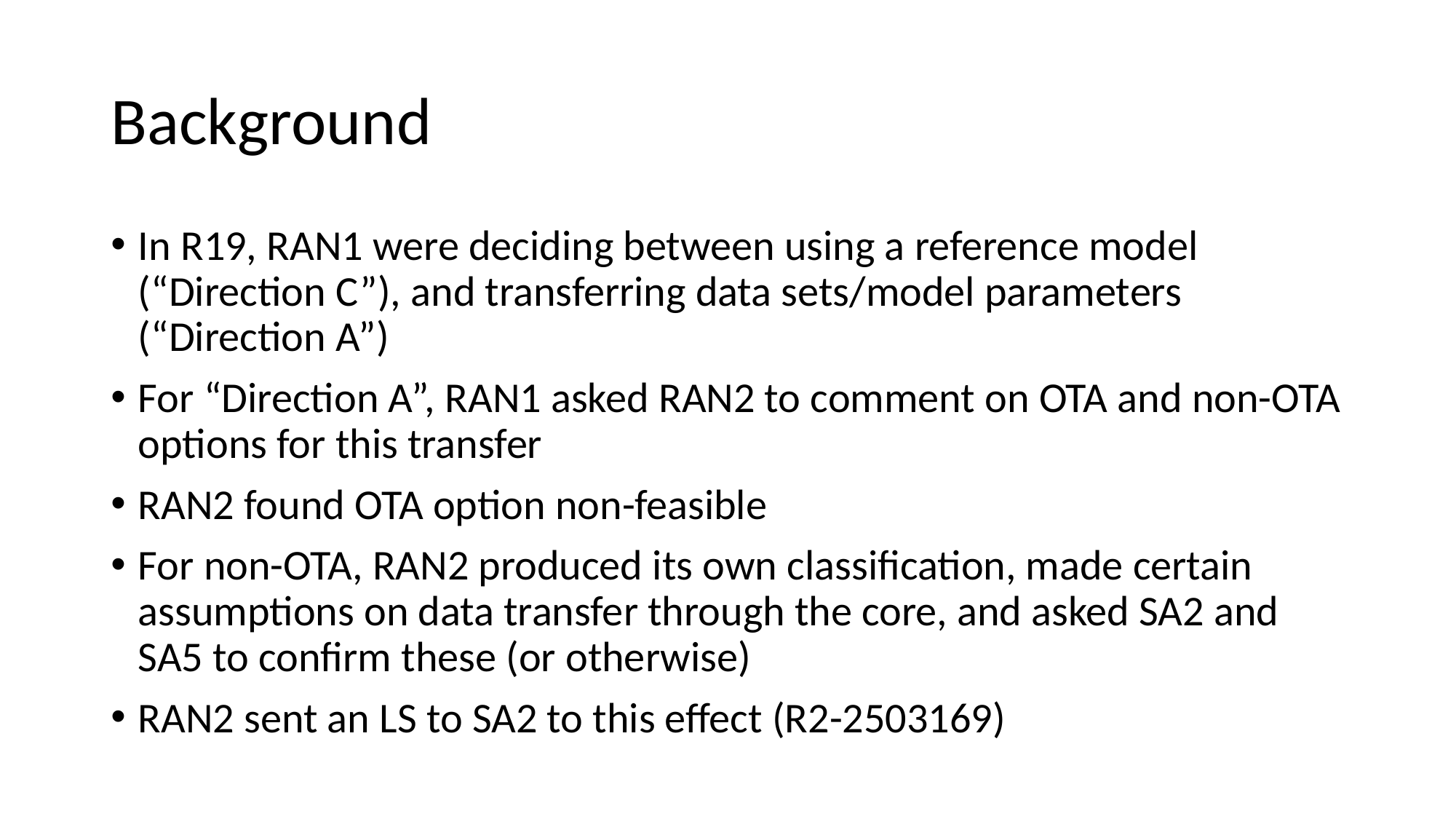

# Background
In R19, RAN1 were deciding between using a reference model (“Direction C”), and transferring data sets/model parameters (“Direction A”)
For “Direction A”, RAN1 asked RAN2 to comment on OTA and non-OTA options for this transfer
RAN2 found OTA option non-feasible
For non-OTA, RAN2 produced its own classification, made certain assumptions on data transfer through the core, and asked SA2 and SA5 to confirm these (or otherwise)
RAN2 sent an LS to SA2 to this effect (R2-2503169)